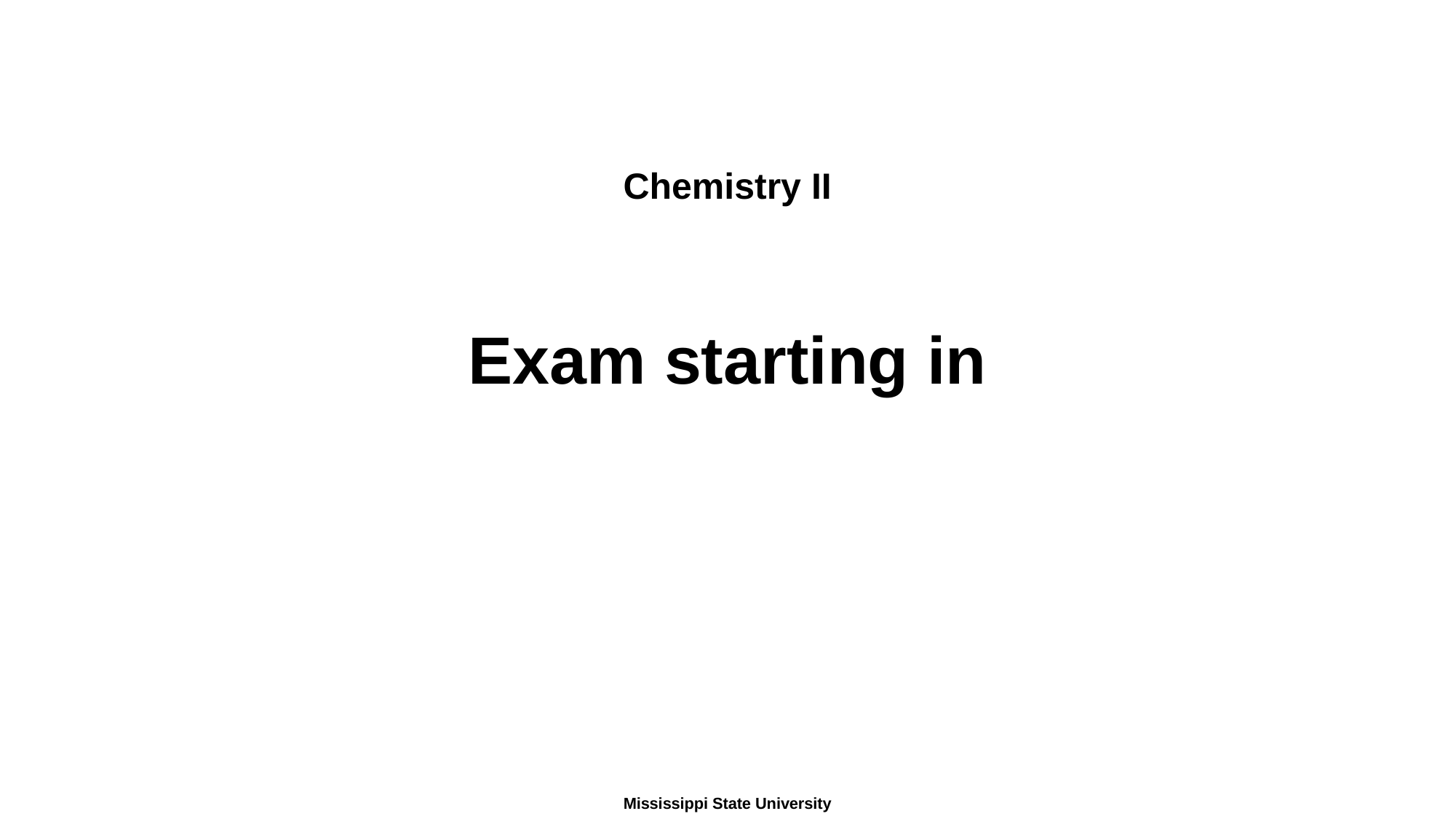

Chemistry II
Exam starting in
Mississippi State University